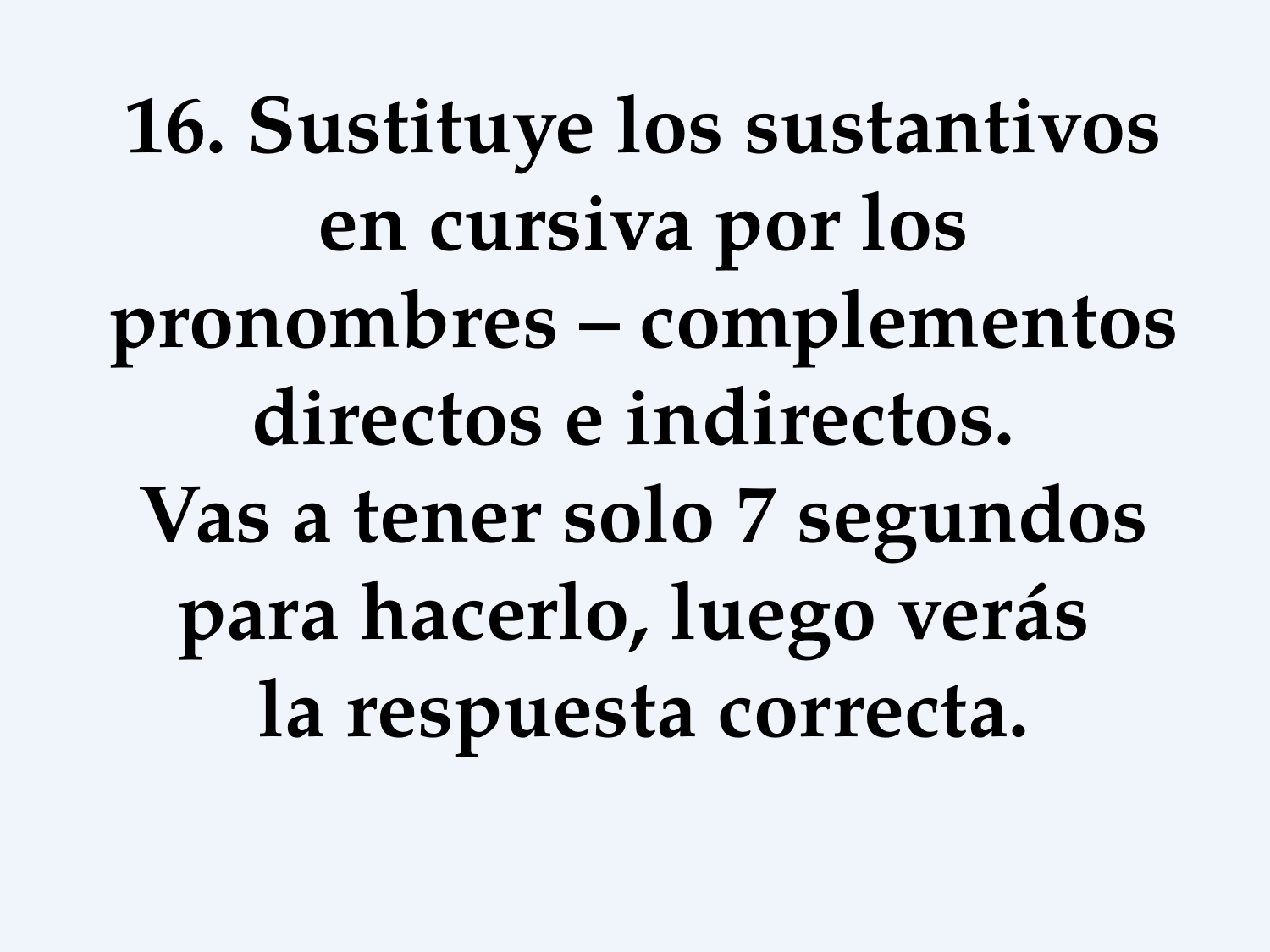

16. Sustituye los sustantivos en cursiva por los pronombres – complementos directos e indirectos.
Vas a tener solo 7 segundos para hacerlo, luego verás
la respuesta correcta.